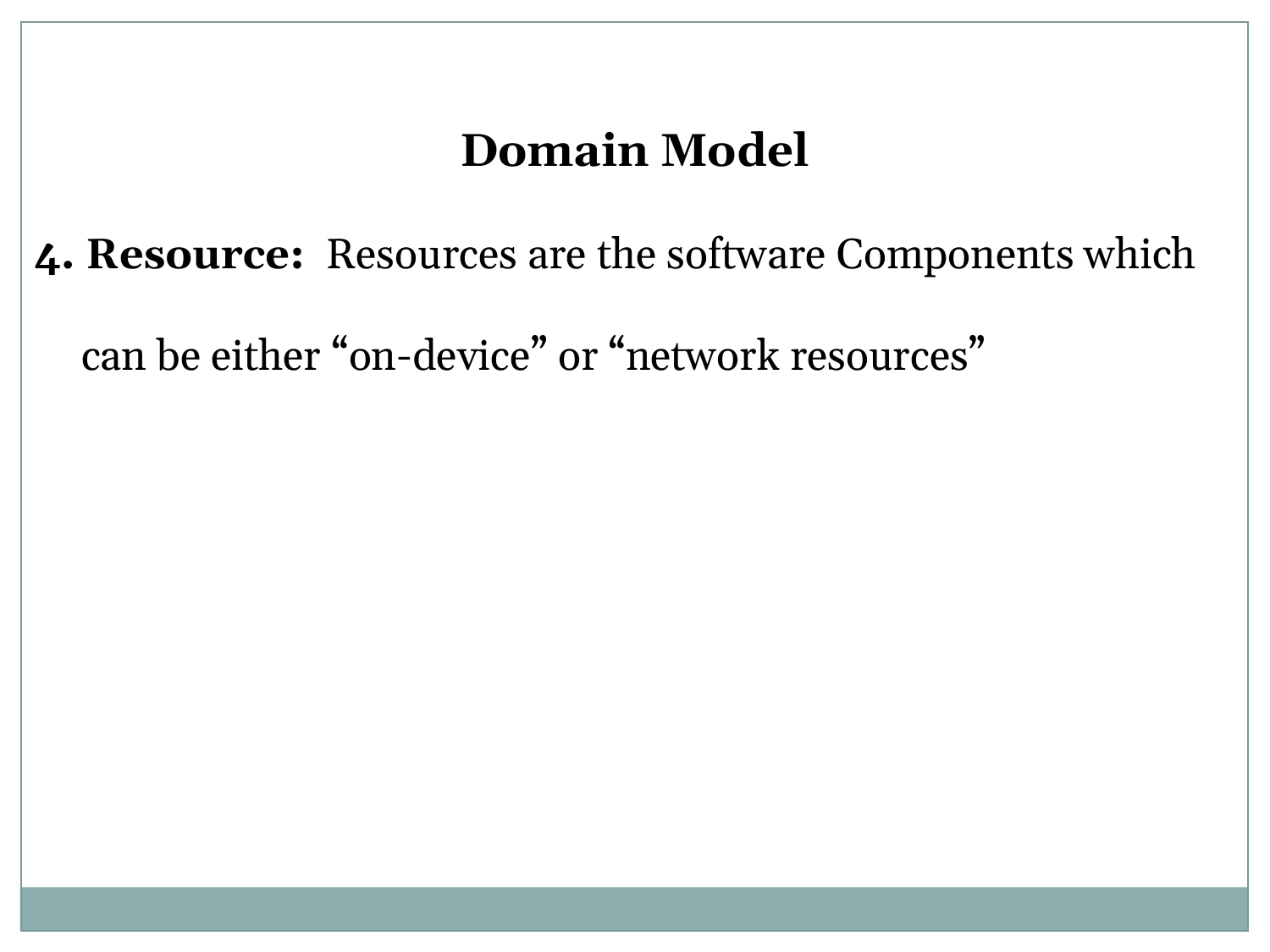

Domain Model
4. Resource:  Resources are the software Components which can be either “on-device” or “network resources”